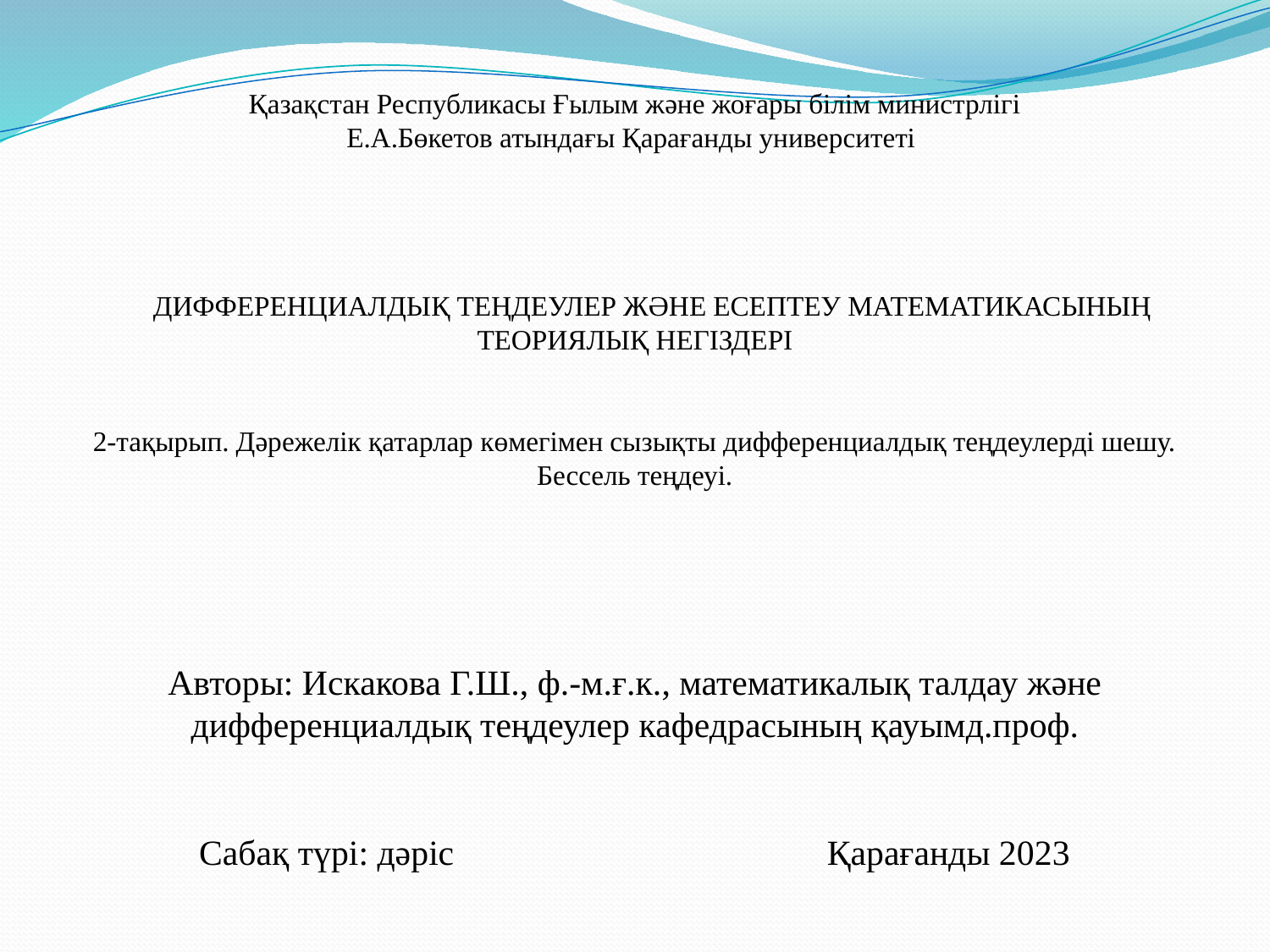

Қазақстан Республикасы Ғылым және жоғары білім министрлігі
Е.А.Бөкетов атындағы Қарағанды университеті

     ДИФФЕРЕНЦИАЛДЫҚ ТЕҢДЕУЛЕР ЖӘНЕ ЕСЕПТЕУ МАТЕМАТИКАСЫНЫҢ
ТЕОРИЯЛЫҚ НЕГІЗДЕРІ

2-тақырып. Дәрежелік қатарлар көмегімен сызықты дифференциалдық теңдеулерді шешу. Бессель теңдеуі.

Авторы: Искакова Г.Ш., ф.-м.ғ.к., математикалық талдау және дифференциалдық теңдеулер кафедрасының қауымд.проф.

Сабақ түрі: дәріс                                          Қарағанды 2023